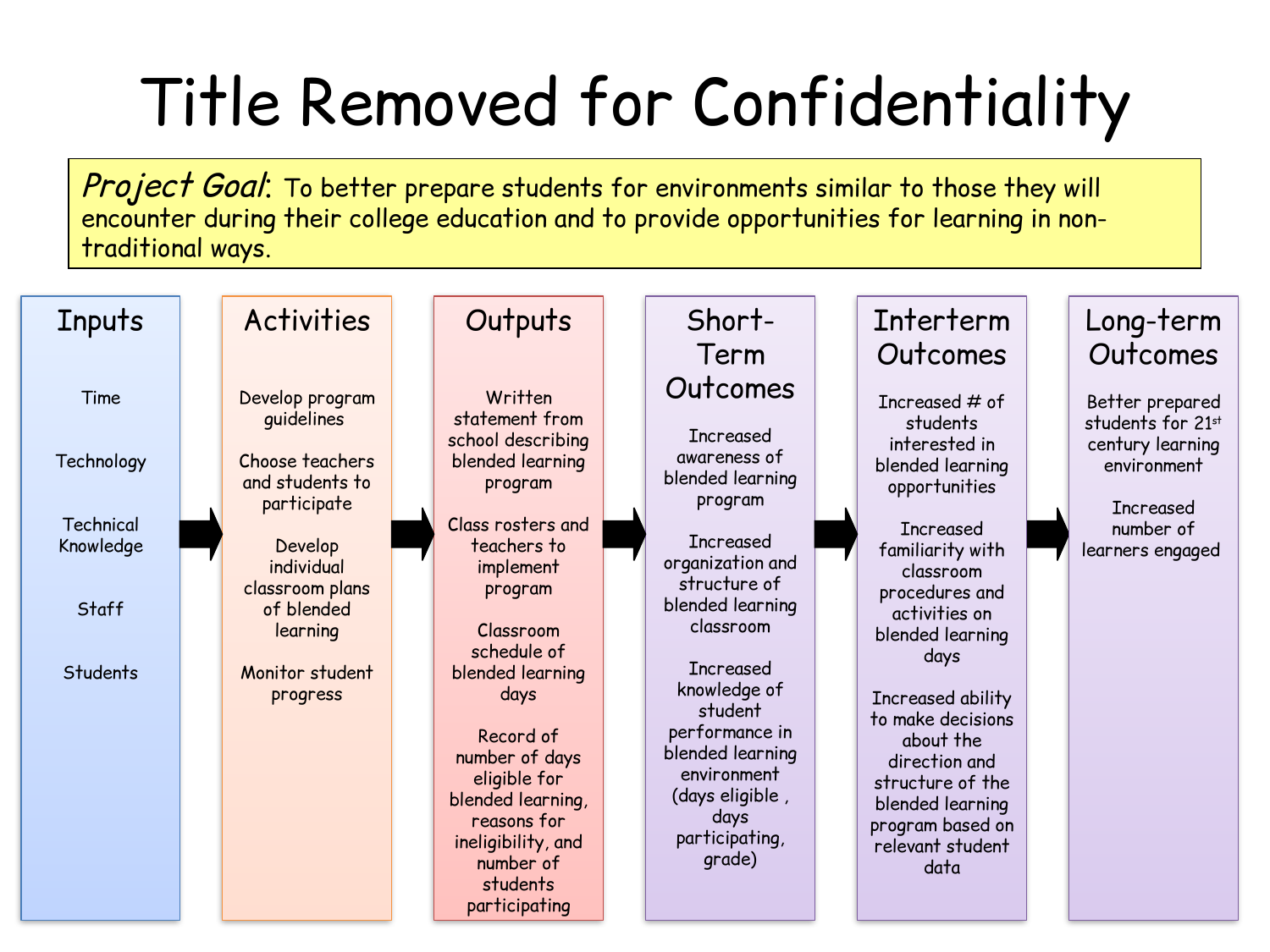

# Title Removed for Confidentiality

Project Goal: To better prepare students for environments similar to those they will encounter during their college education and to provide opportunities for learning in non-traditional ways.
Inputs

Time

Technology

Technical Knowledge

Staff

Students

Activities

Develop program guidelines

Choose teachers and students to participate

Develop individual classroom plans of blended learning

Monitor student progress
Outputs

Written statement from school describing blended learning program

Class rosters and teachers to implement program

Classroom schedule of blended learning days

Record of number of days eligible for blended learning, reasons for ineligibility, and number of students participating

Short-Term Outcomes

Increased awareness of blended learning program

Increased organization and structure of blended learning classroom

Increased knowledge of student performance in blended learning environment (days eligible , days participating, grade)
Interterm Outcomes

Increased # of students interested in blended learning opportunities

Increased familiarity with classroom procedures and activities on blended learning days

Increased ability to make decisions about the direction and structure of the blended learning program based on relevant student data
Long-term Outcomes

Better prepared students for 21st century learning environment

Increased number of learners engaged